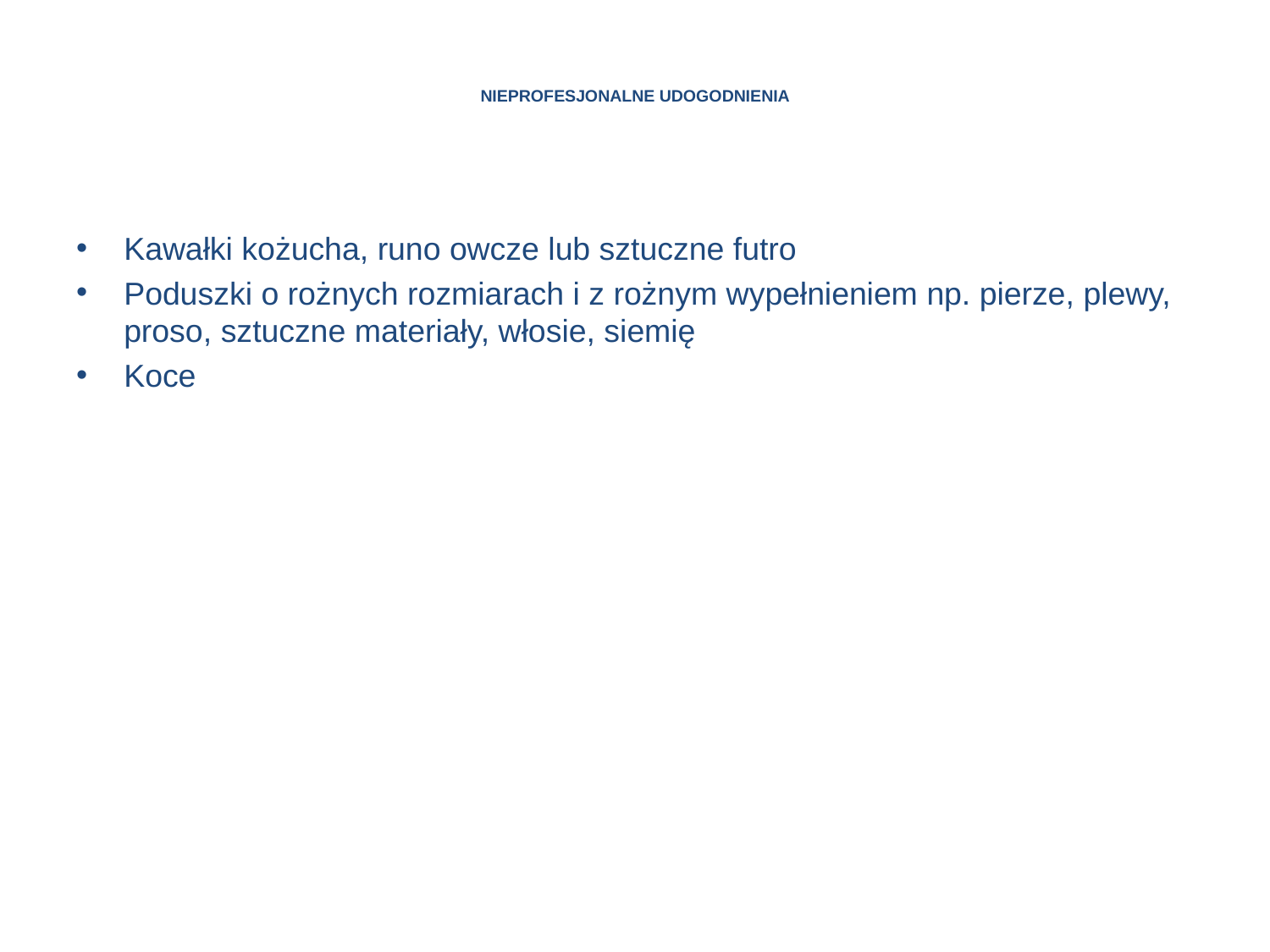

# NIEPROFESJONALNE UDOGODNIENIA
Kawałki kożucha, runo owcze lub sztuczne futro
Poduszki o rożnych rozmiarach i z rożnym wypełnieniem np. pierze, plewy, proso, sztuczne materiały, włosie, siemię
Koce